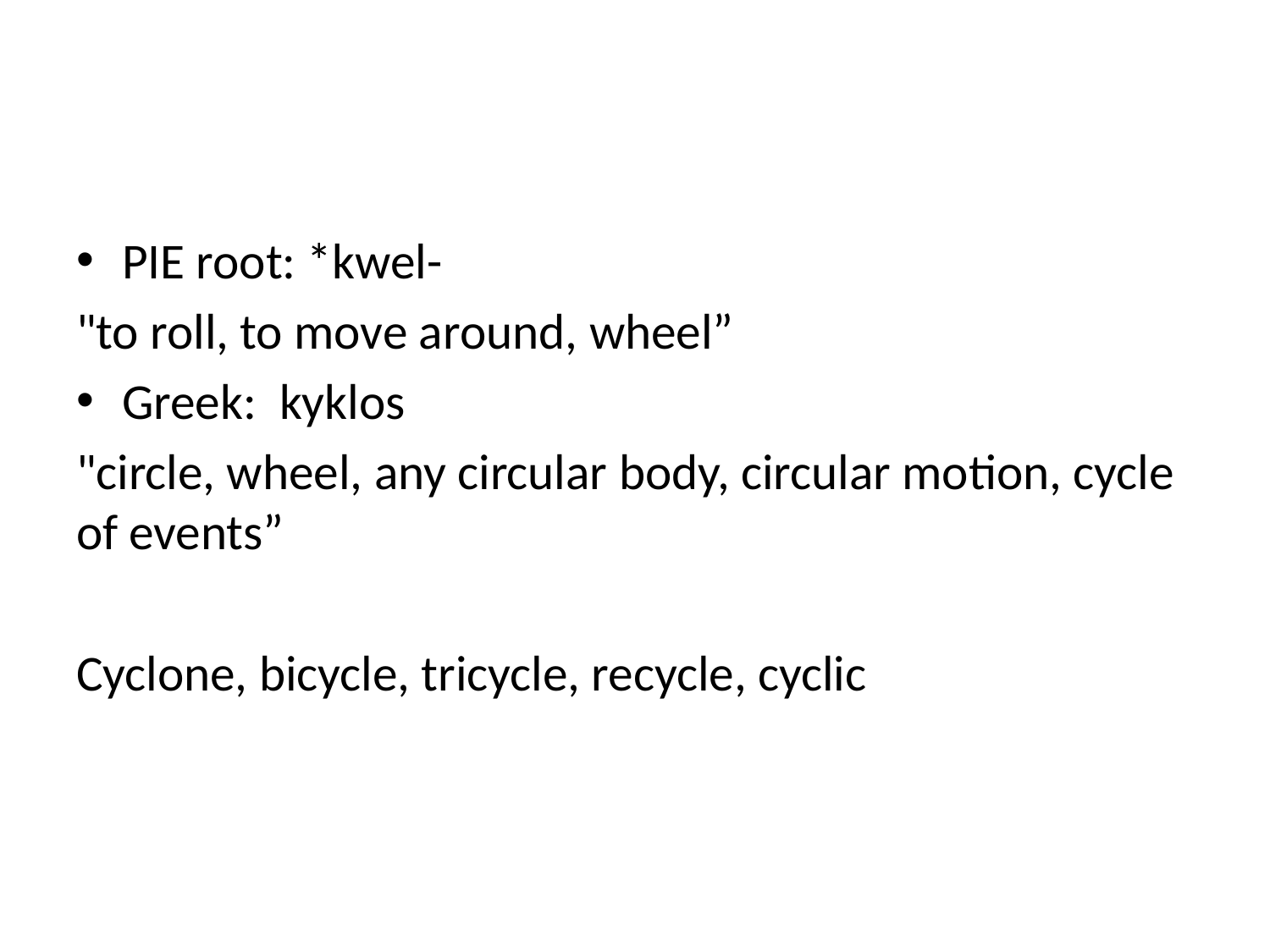

#
PIE root: *kwel-
"to roll, to move around, wheel”
Greek:  kyklos
"circle, wheel, any circular body, circular motion, cycle of events”

Cyclone, bicycle, tricycle, recycle, cyclic